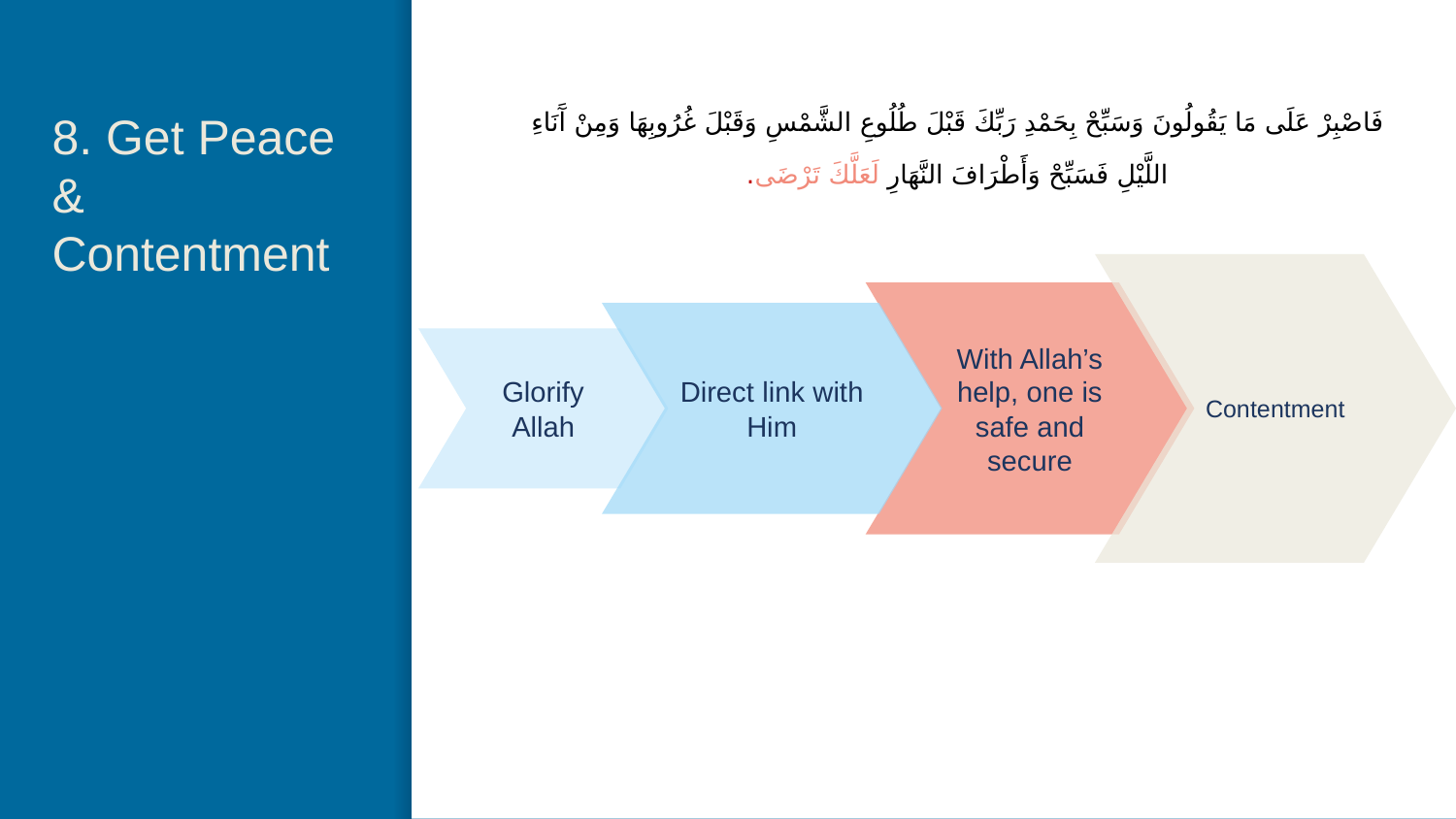

فَاصْبِرْ عَلَى مَا يَقُولُونَ وَسَبِّحْ بِحَمْدِ رَبِّكَ قَبْلَ طُلُوعِ الشَّمْسِ وَقَبْلَ غُرُوبِهَا وَمِنْ آَنَاءِ اللَّيْلِ فَسَبِّحْ وَأَطْرَافَ النَّهَارِ لَعَلَّكَ تَرْضَى.

# 8. Get Peace & Contentment
Contentment
With Allah’s help, one is safe and secure
Direct link with Him
Glorify Allah